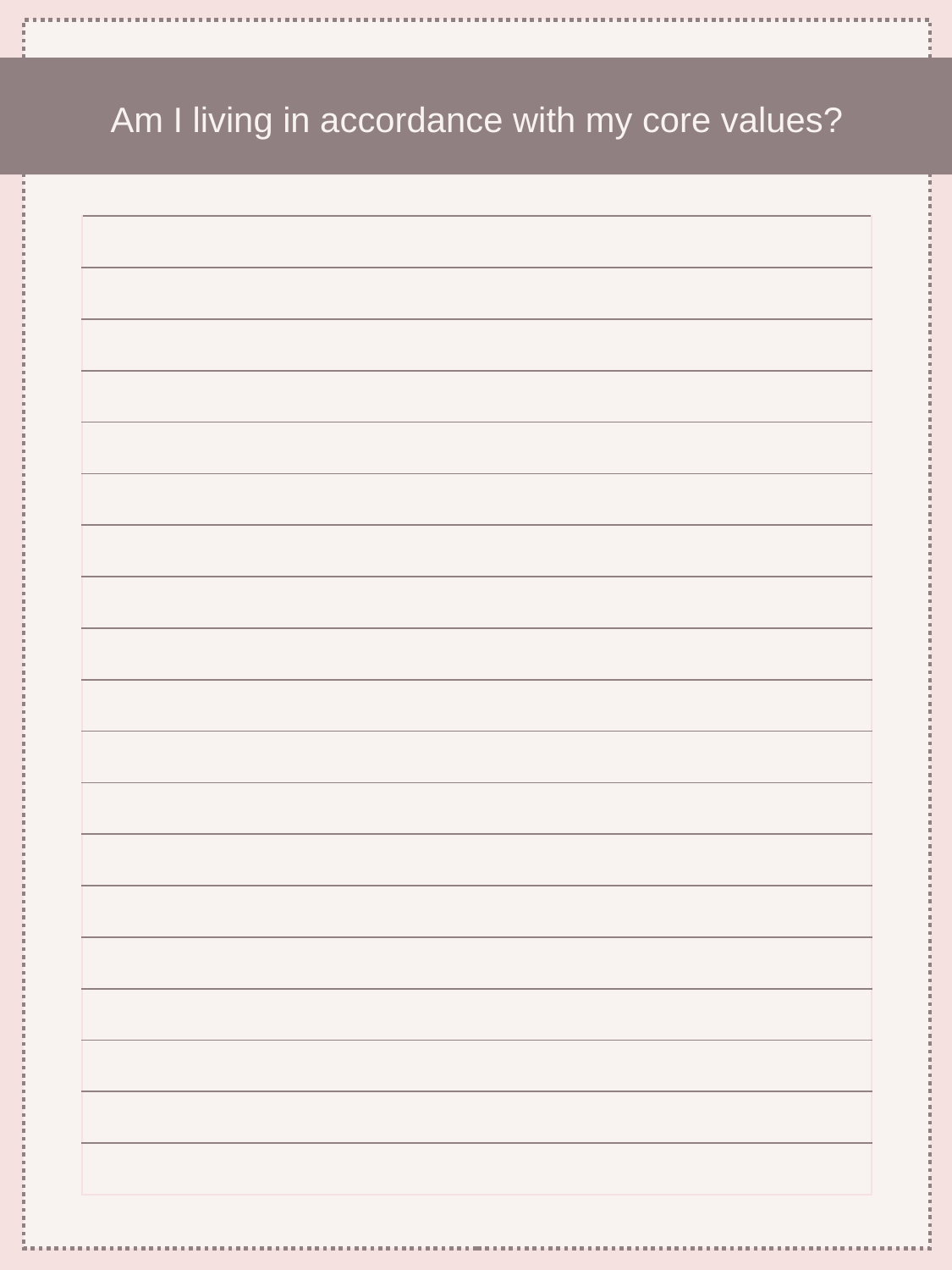

# Am I living in accordance with my core values?
|  |
| --- |
|  |
|  |
|  |
|  |
|  |
|  |
|  |
|  |
|  |
|  |
|  |
|  |
|  |
|  |
|  |
|  |
|  |
|  |